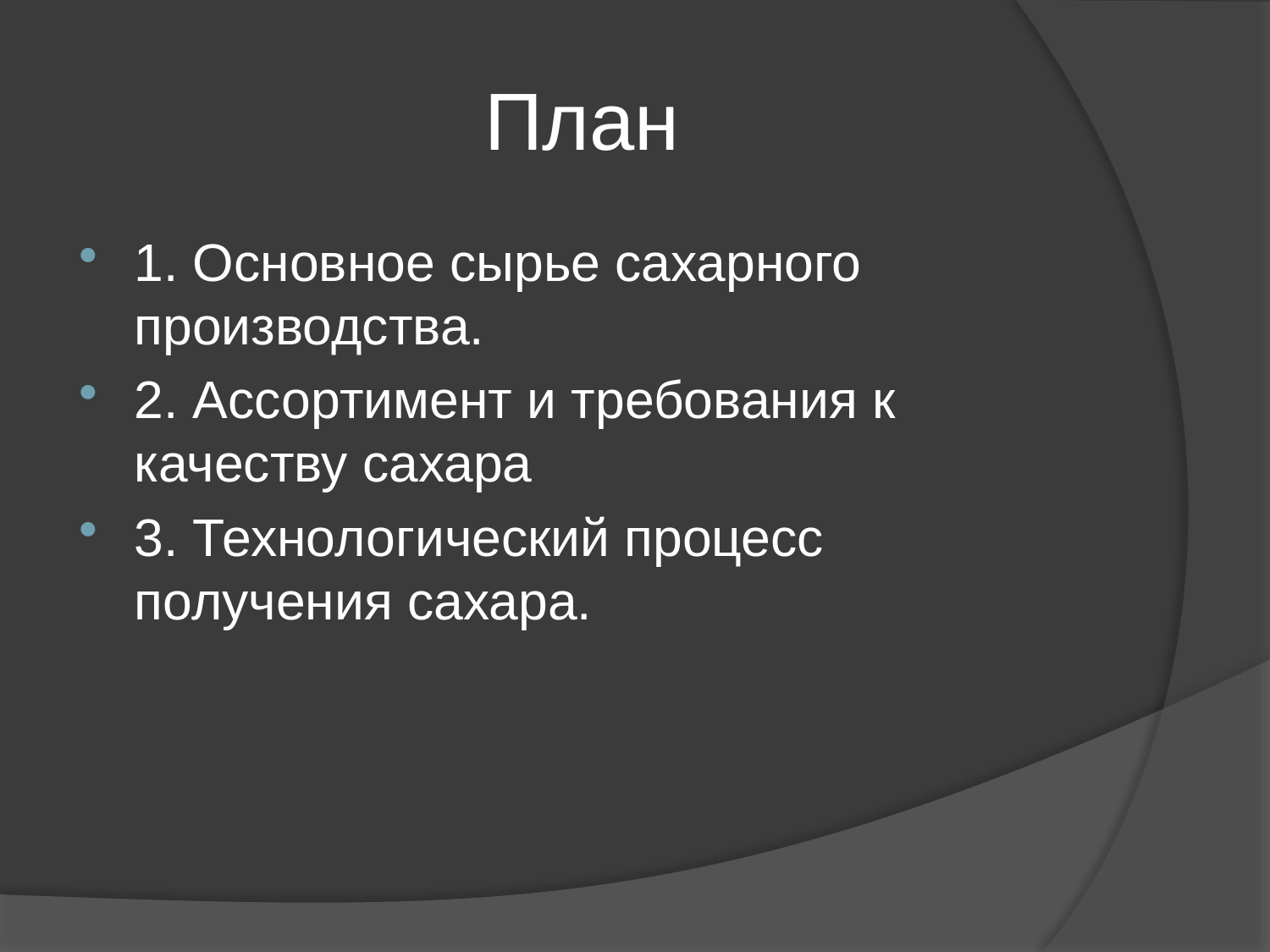

# План
1. Основное сырье сахарного производства.
2. Ассортимент и требования к качеству сахара
3. Технологический процесс получения сахара.